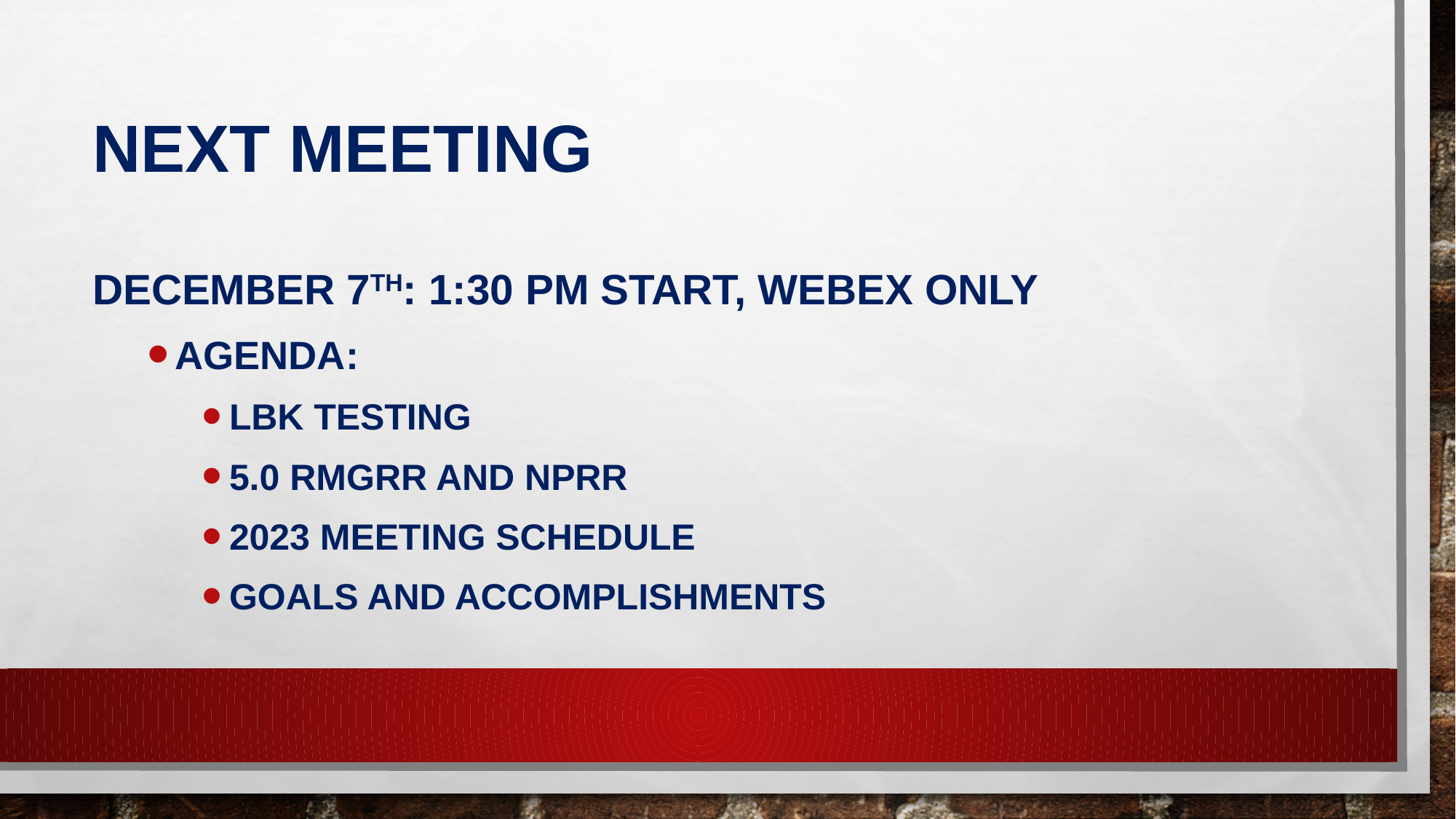

# Next Meeting
December 7th: 1:30 PM start, Webex Only
Agenda:
LBK Testing
5.0 RMGRR and NPRR
2023 Meeting schedule
Goals and Accomplishments